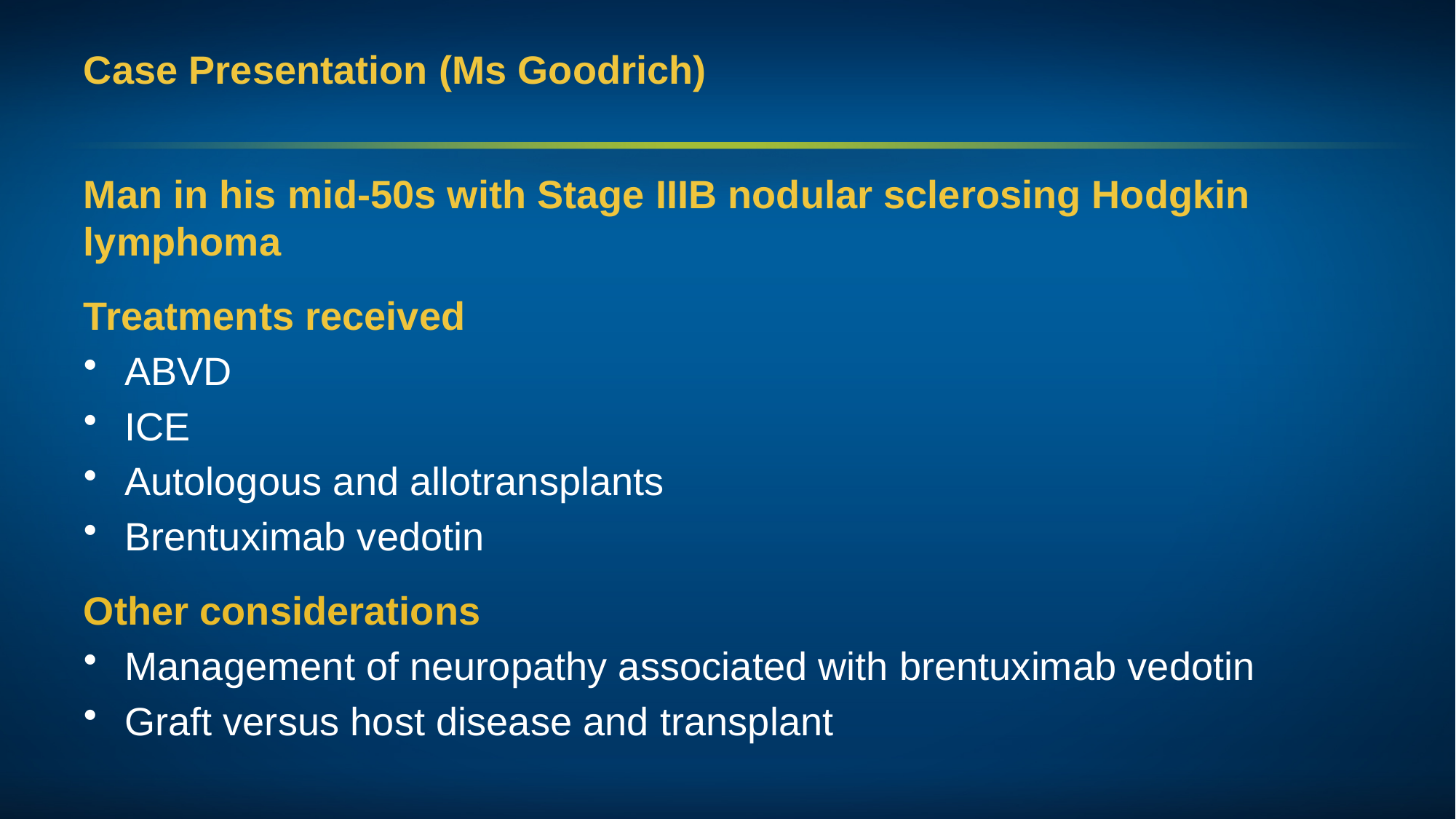

# Case Presentation (Ms Goodrich)
Man in his mid-50s with Stage IIIB nodular sclerosing Hodgkin lymphoma
Treatments received
ABVD
ICE
Autologous and allotransplants
Brentuximab vedotin
Other considerations
Management of neuropathy associated with brentuximab vedotin
Graft versus host disease and transplant